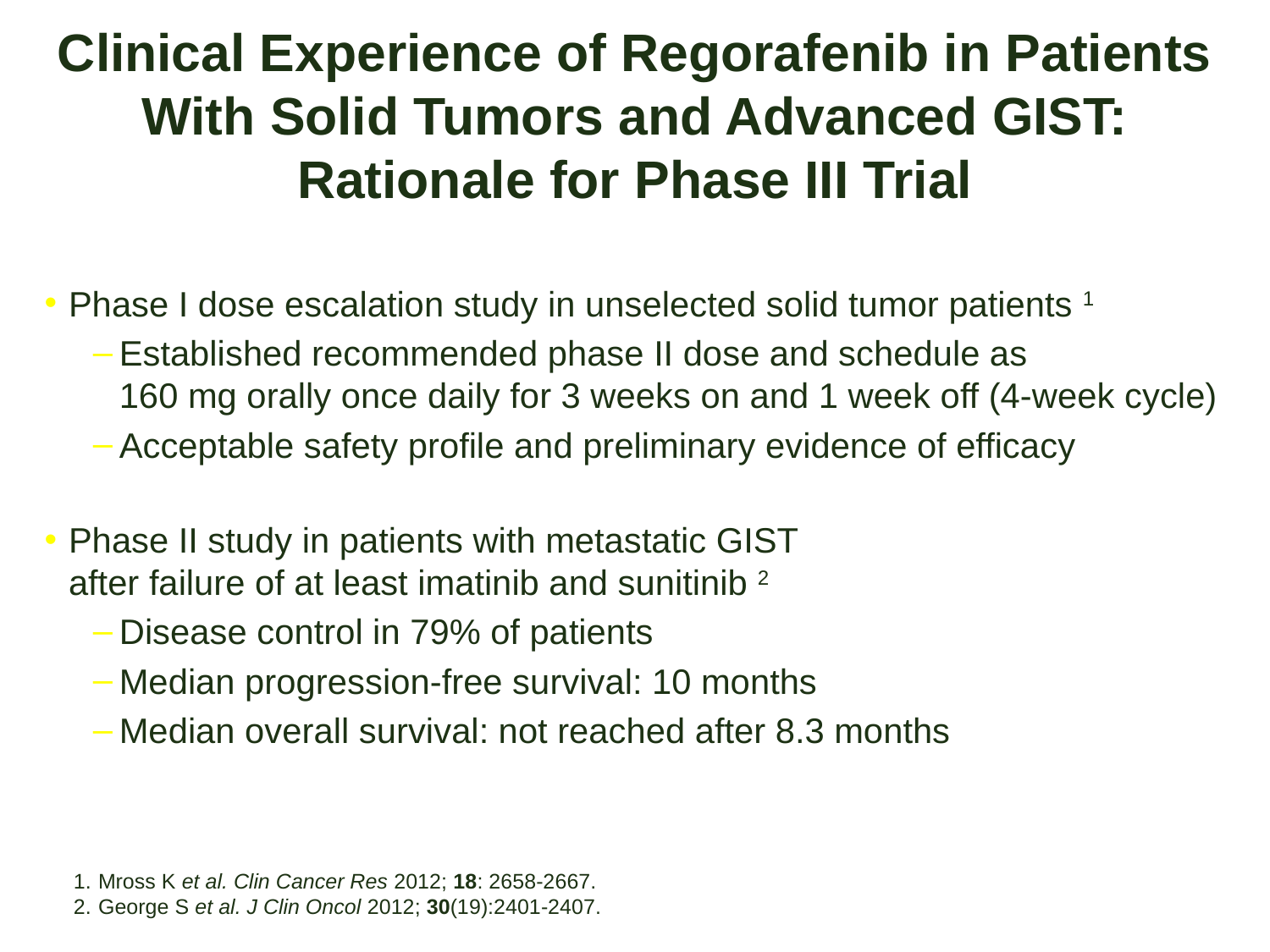

# Clinical Experience of Regorafenib in Patients With Solid Tumors and Advanced GIST: Rationale for Phase III Trial

Phase I dose escalation study in unselected solid tumor patients 1
Established recommended phase II dose and schedule as
160 mg orally once daily for 3 weeks on and 1 week off (4-week cycle)
Acceptable safety profile and preliminary evidence of efficacy
Phase II study in patients with metastatic GIST
after failure of at least imatinib and sunitinib 2
Disease control in 79% of patients
Median progression-free survival: 10 months
Median overall survival: not reached after 8.3 months of follow up
Mross K et al. Clin Cancer Res 2012; 18: 2658-2667.
George S et al. J Clin Oncol 2012; 30(19):2401-2407.